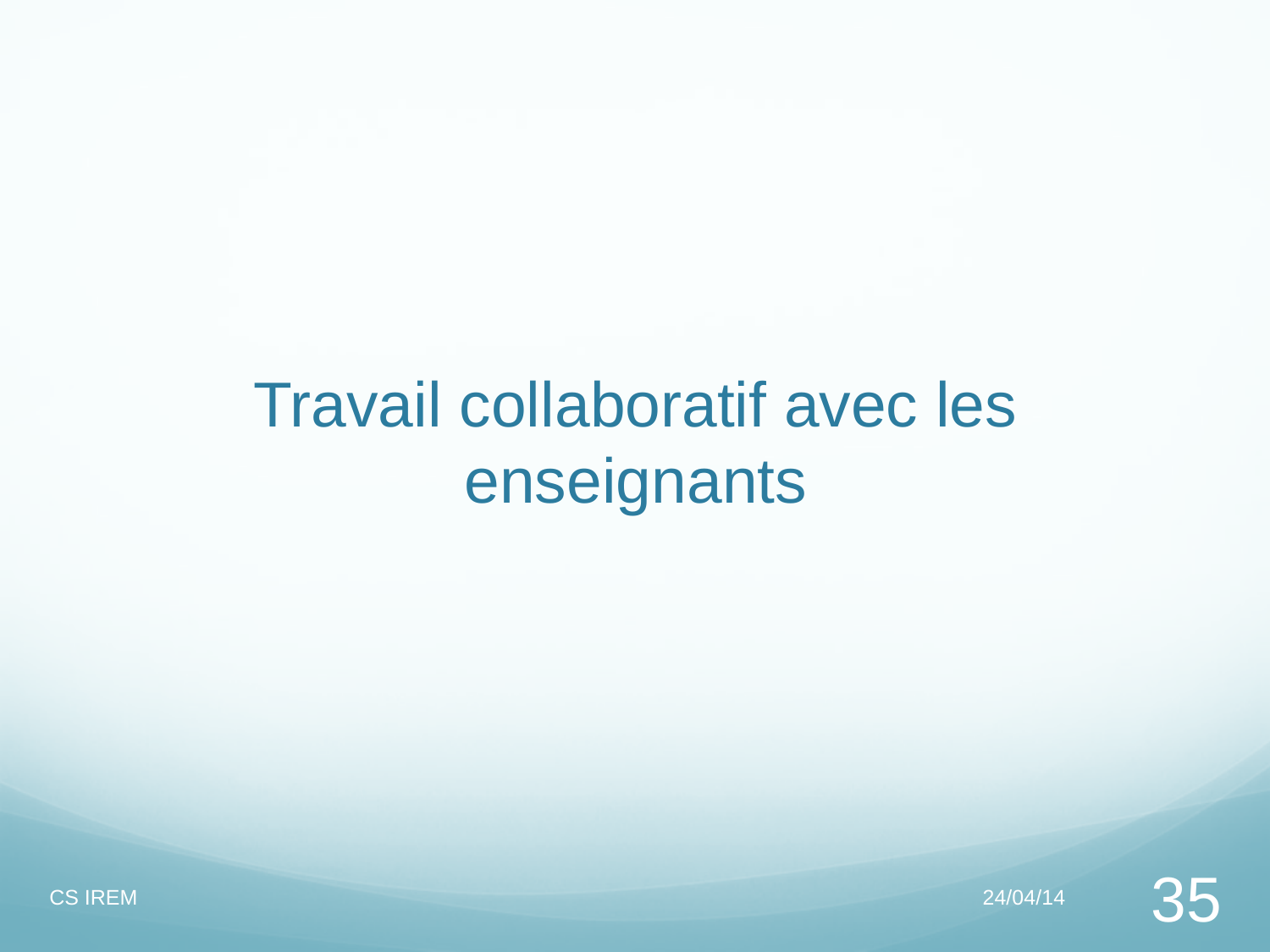

# Travail collaboratif avec les enseignants

CS IREM
24/04/14
35